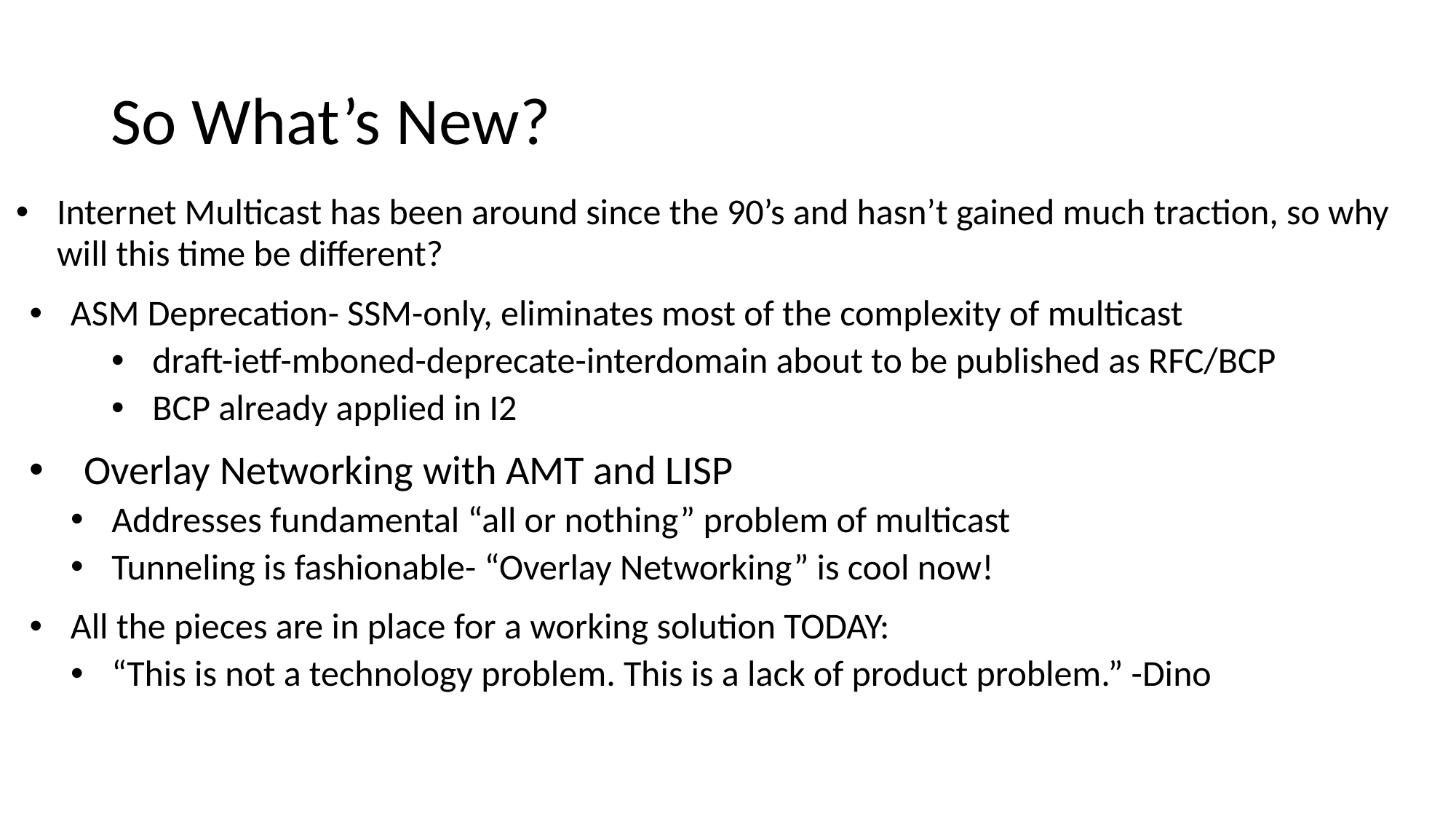

# So What’s New?
Internet Multicast has been around since the 90’s and hasn’t gained much traction, so why will this time be different?
ASM Deprecation- SSM-only, eliminates most of the complexity of multicast
draft-ietf-mboned-deprecate-interdomain about to be published as RFC/BCP
BCP already applied in I2
Overlay Networking with AMT and LISP
Addresses fundamental “all or nothing” problem of multicast
Tunneling is fashionable- “Overlay Networking” is cool now!
All the pieces are in place for a working solution TODAY:
“This is not a technology problem. This is a lack of product problem.” -Dino